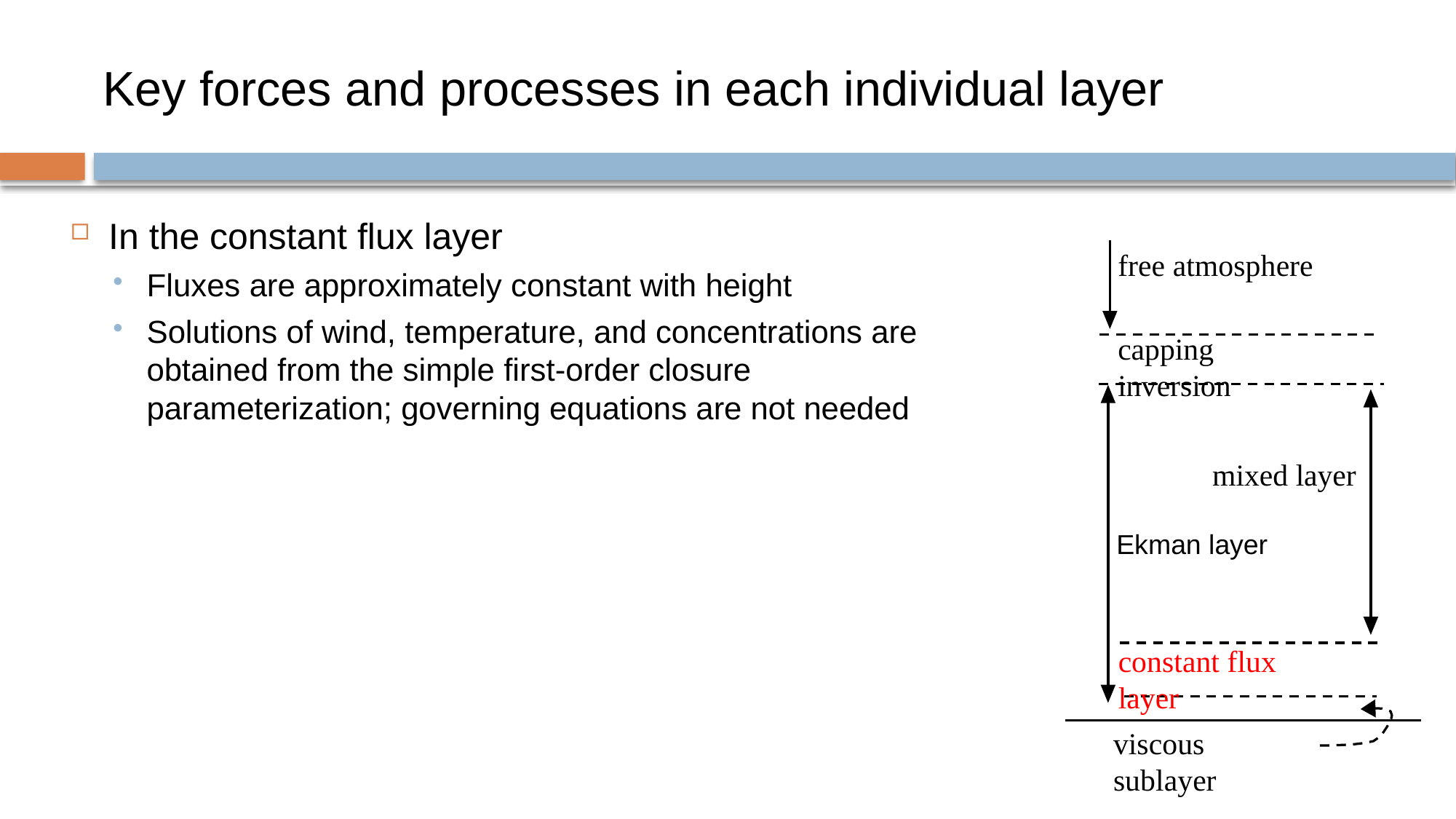

# Key forces and processes in each individual layer
In the constant flux layer
Fluxes are approximately constant with height
Solutions of wind, temperature, and concentrations are obtained from the simple first-order closure parameterization; governing equations are not needed

capping inversion

mixed layer

constant flux layer

viscous sublayer
free atmosphere

Ekman layer